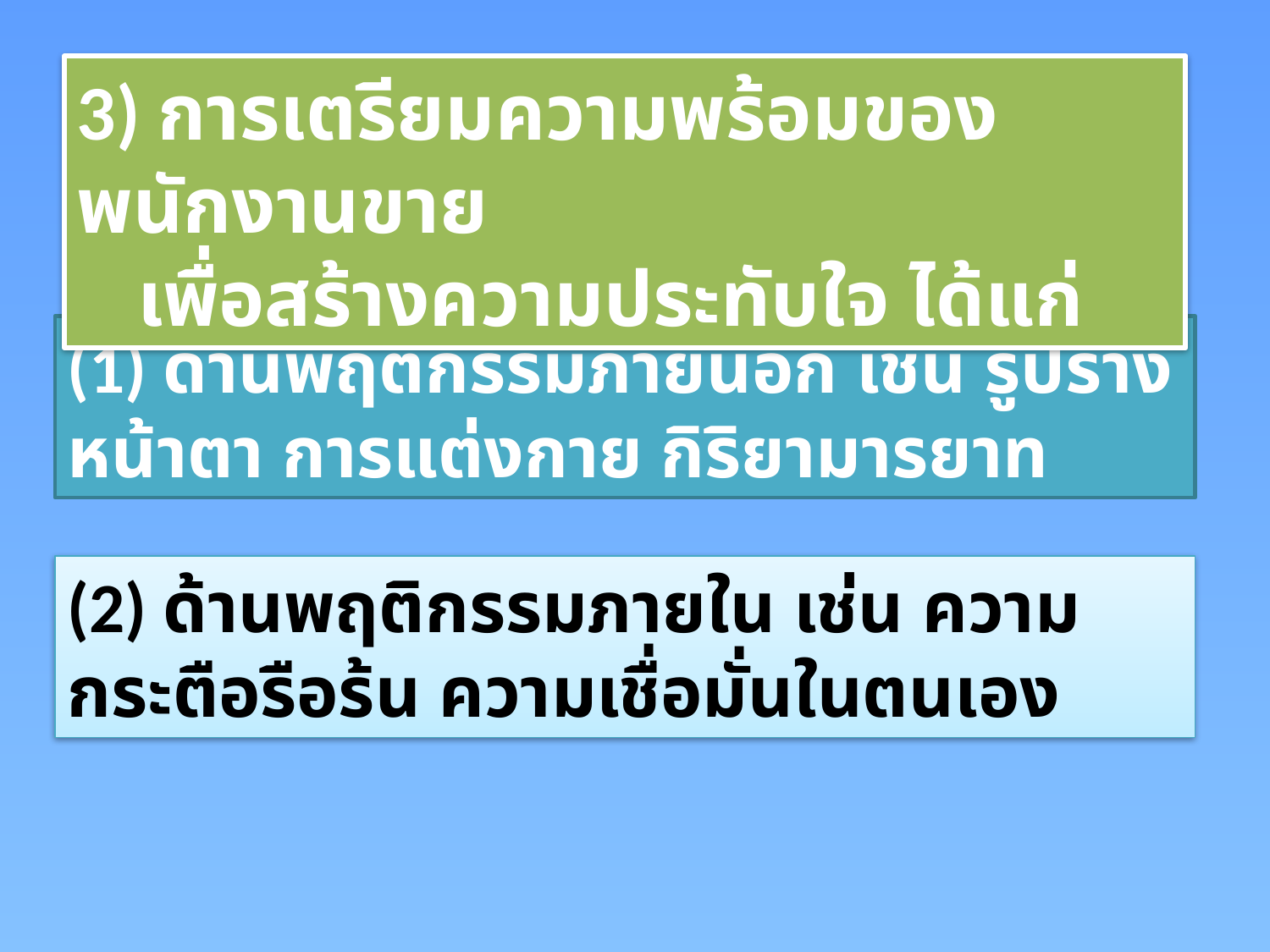

3) การเตรียมความพร้อมของพนักงานขาย
   เพื่อสร้างความประทับใจ ได้แก่
(1) ด้านพฤติกรรมภายนอก เช่น รูปร่างหน้าตา การแต่งกาย กิริยามารยาท
(2) ด้านพฤติกรรมภายใน เช่น ความกระตือรือร้น ความเชื่อมั่นในตนเอง